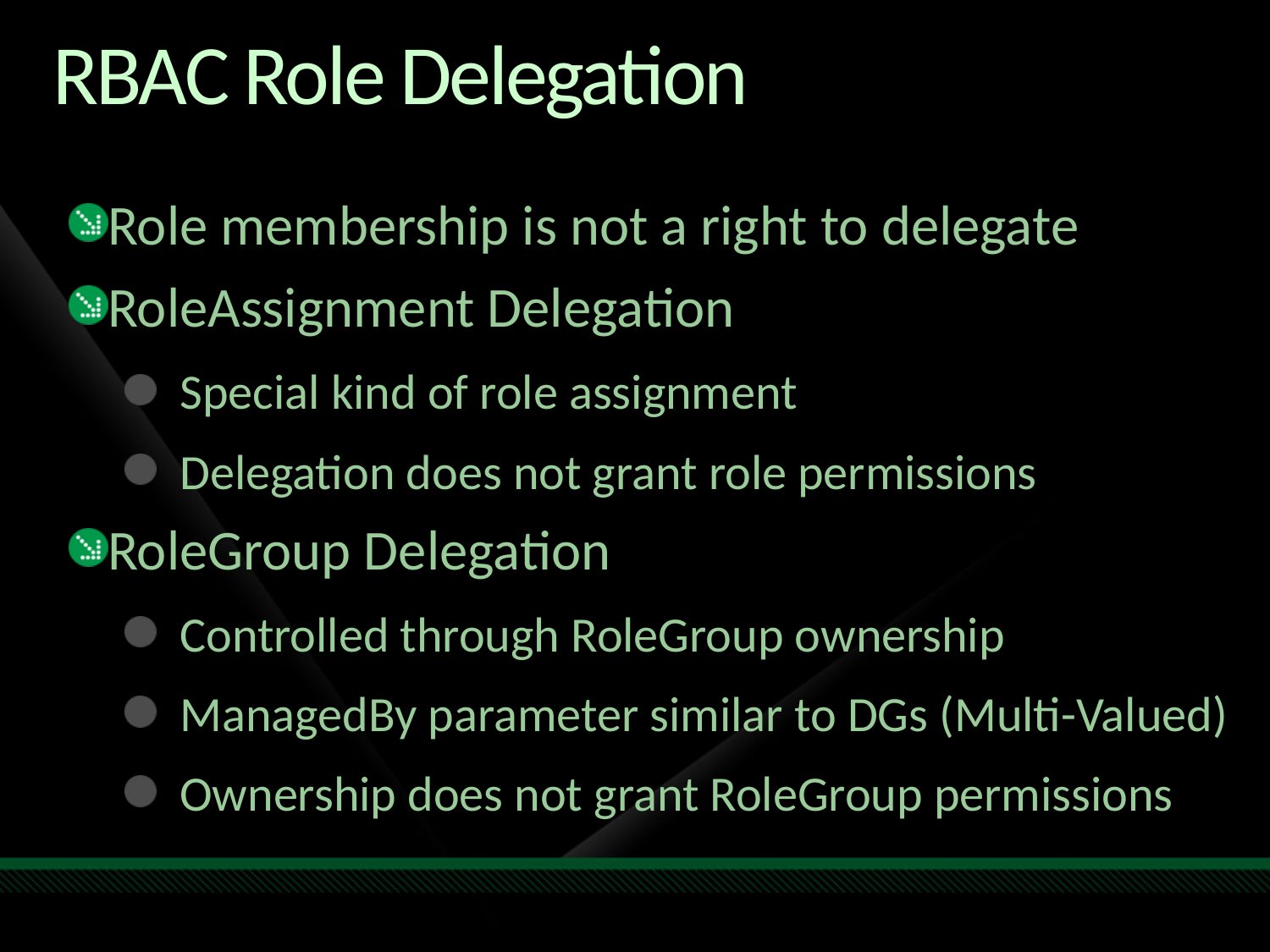

# RBAC Role Delegation
Role membership is not a right to delegate
RoleAssignment Delegation
Special kind of role assignment
Delegation does not grant role permissions
RoleGroup Delegation
Controlled through RoleGroup ownership
ManagedBy parameter similar to DGs (Multi-Valued)
Ownership does not grant RoleGroup permissions